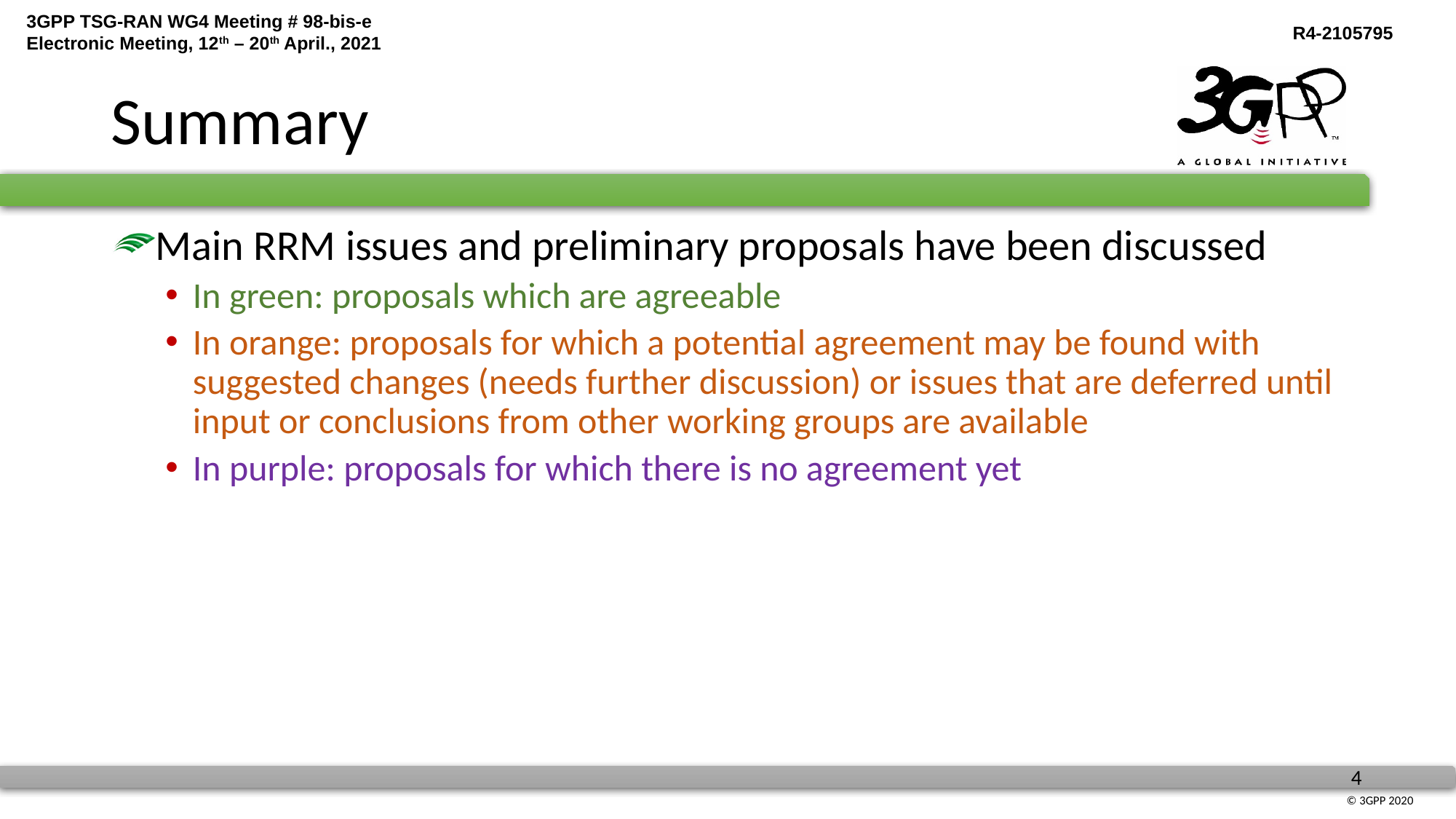

# Summary
Main RRM issues and preliminary proposals have been discussed
In green: proposals which are agreeable
In orange: proposals for which a potential agreement may be found with suggested changes (needs further discussion) or issues that are deferred until input or conclusions from other working groups are available
In purple: proposals for which there is no agreement yet